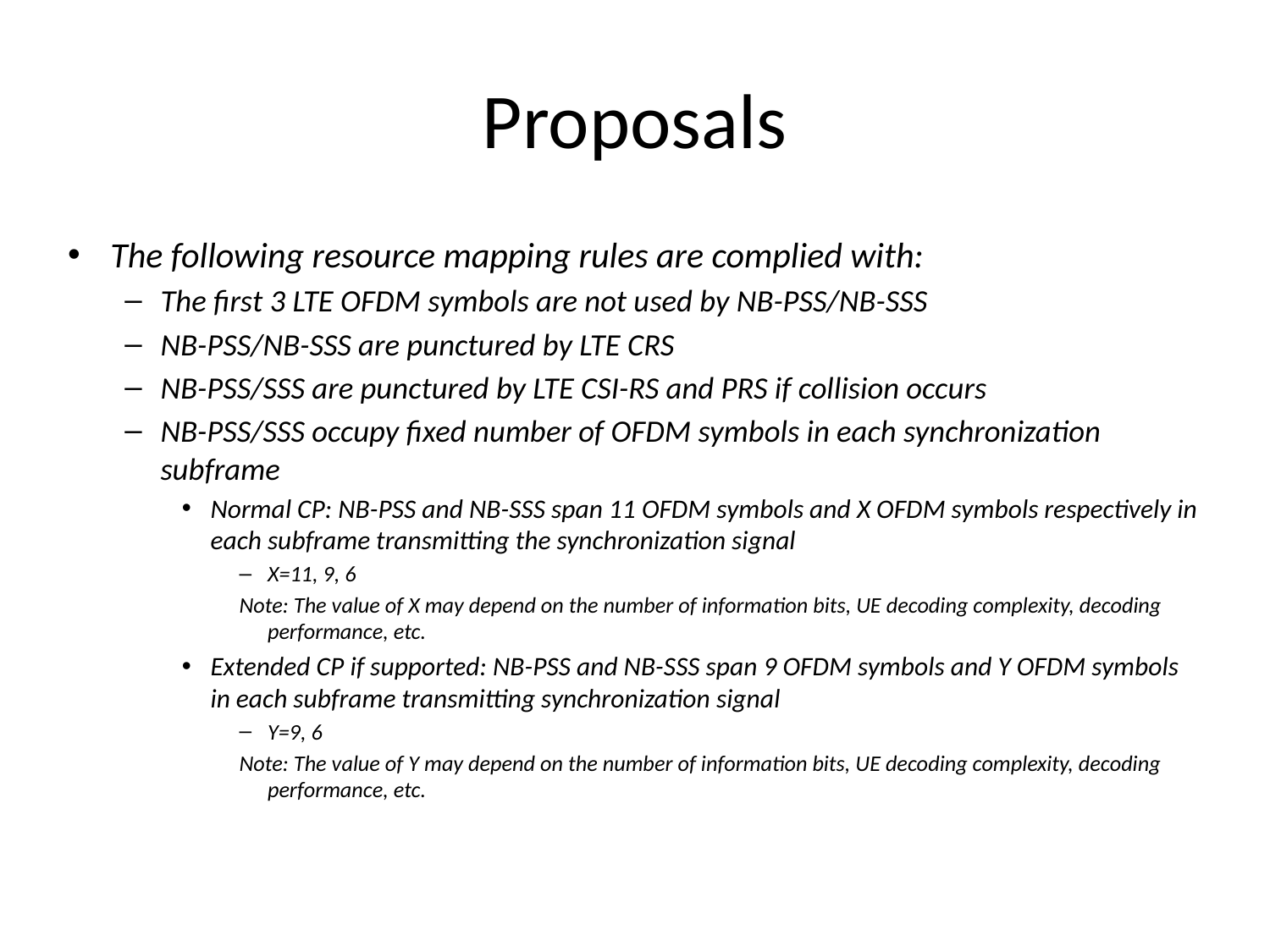

# Proposals
The following resource mapping rules are complied with:
The first 3 LTE OFDM symbols are not used by NB-PSS/NB-SSS
NB-PSS/NB-SSS are punctured by LTE CRS
NB-PSS/SSS are punctured by LTE CSI-RS and PRS if collision occurs
NB-PSS/SSS occupy fixed number of OFDM symbols in each synchronization subframe
Normal CP: NB-PSS and NB-SSS span 11 OFDM symbols and X OFDM symbols respectively in each subframe transmitting the synchronization signal
X=11, 9, 6
Note: The value of X may depend on the number of information bits, UE decoding complexity, decoding performance, etc.
Extended CP if supported: NB-PSS and NB-SSS span 9 OFDM symbols and Y OFDM symbols in each subframe transmitting synchronization signal
Y=9, 6
Note: The value of Y may depend on the number of information bits, UE decoding complexity, decoding performance, etc.